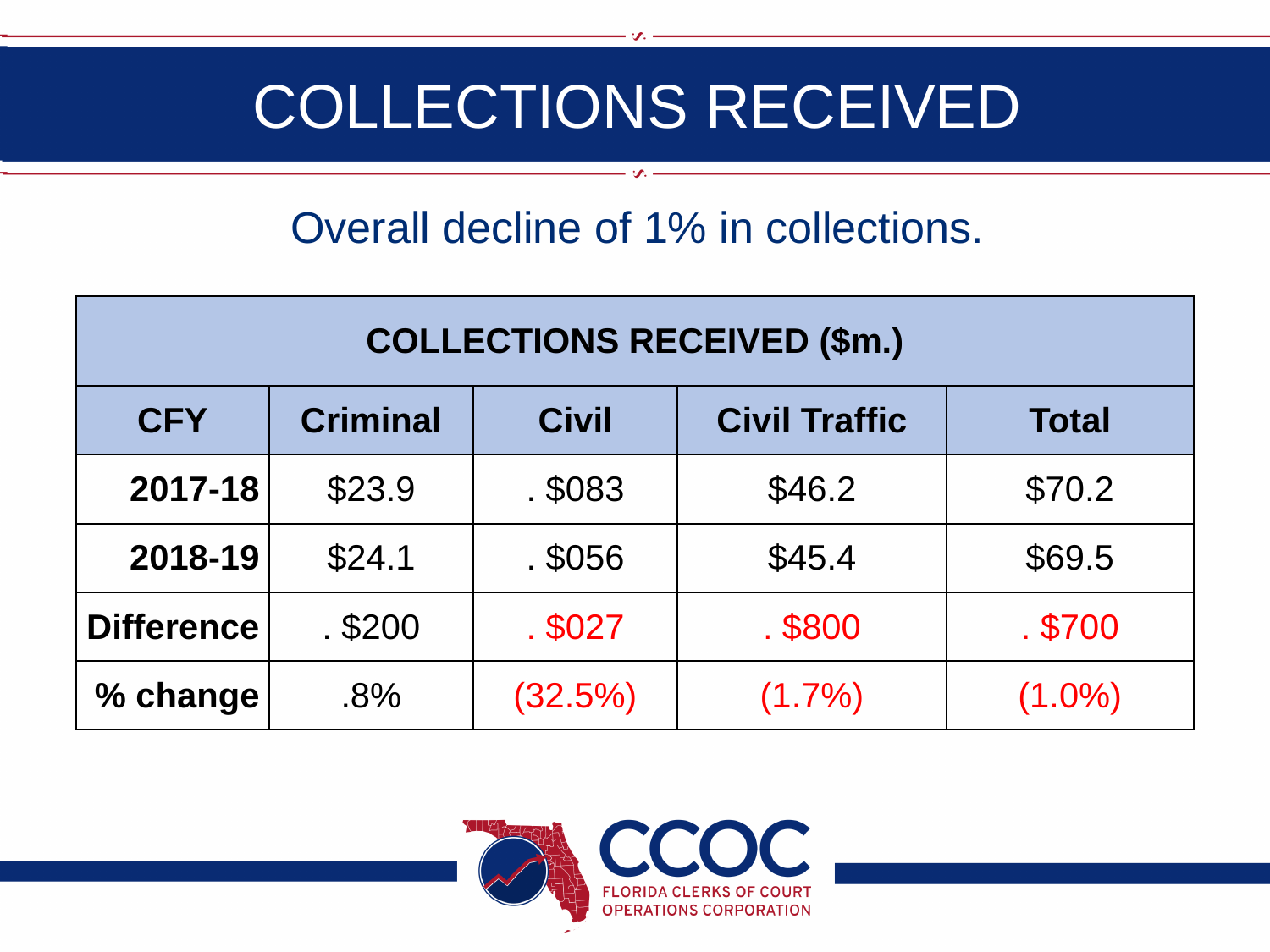

# COLLECTIONS RECEIVED
Overall decline of 1% in collections.
| COLLECTIONS RECEIVED ($m.) |  |  |  |  |
| --- | --- | --- | --- | --- |
| CFY | Criminal | Civil | Civil Traffic | Total |
| 2017-18 | $23.9 | . $083 | $46.2 | $70.2 |
| 2018-19 | $24.1 | . $056 | $45.4 | $69.5 |
| Difference | . $200 | . $027 | . $800 | . $700 |
| % change | .8% | (32.5%) | (1.7%) | (1.0%) |